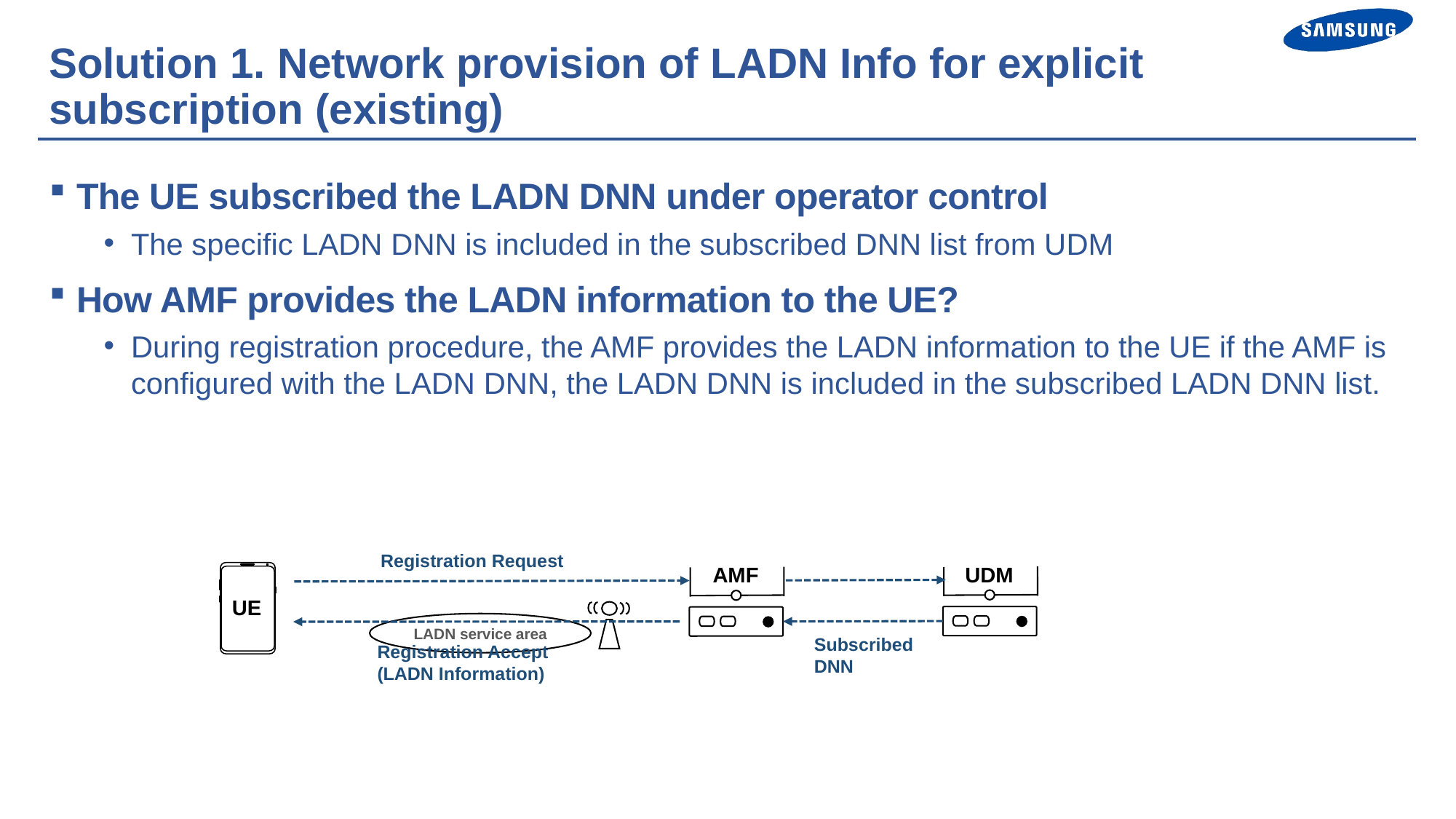

# Solution 1. Network provision of LADN Info for explicit subscription (existing)
The UE subscribed the LADN DNN under operator control
The specific LADN DNN is included in the subscribed DNN list from UDM
How AMF provides the LADN information to the UE?
During registration procedure, the AMF provides the LADN information to the UE if the AMF is configured with the LADN DNN, the LADN DNN is included in the subscribed LADN DNN list.

Registration Request
UDM

AMF

UE

LADN service area
Subscribed DNN
Registration Accept (LADN Information)